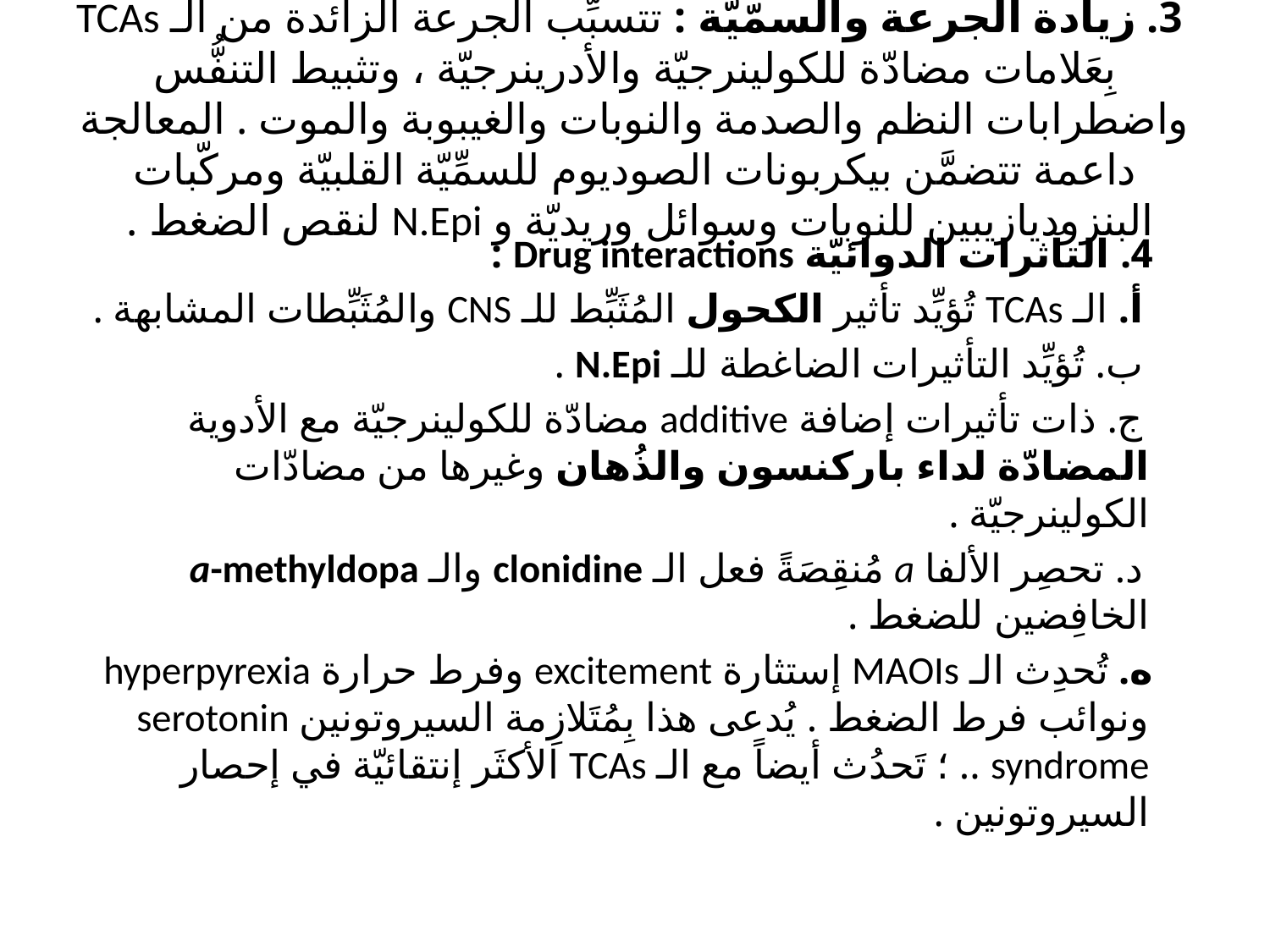

# 3. زيادة الجرعة والسمّيّة : تتسبِّب الجرعة الزائدة من الـ TCAs بِعَلامات مضادّة للكولينرجيّة والأدرينرجيّة ، وتثبيط التنفُّس واضطرابات النظم والصدمة والنوبات والغيبوبة والموت . المعالجة داعمة تتضمَّن بيكربونات الصوديوم للسمِّيّة القلبيّة ومركّبات البنزوديازيبين للنوبات وسوائل وريديّة و N.Epi لنقص الضغط .
    4. التآثرات الدوائيّة Drug interactions :
     أ. الـ TCAs تُؤيِّد تأثير الكحول المُثَبِّط للـ CNS والمُثَبِّطات المشابهة .
     ب. تُؤيِّد التأثيرات الضاغطة للـ N.Epi .
     ج. ذات تأثيرات إضافة additive مضادّة للكولينرجيّة مع الأدوية المضادّة لداء باركنسون والذُهان وغيرها من مضادّات الكولينرجيّة .
     د. تحصِر الألفا a مُنقِصَةً فعل الـ clonidine والـ a-methyldopa الخافِضين للضغط .
    ه. تُحدِث الـ MAOIs إستثارة excitement وفرط حرارة hyperpyrexia ونوائب فرط الضغط . يُدعى هذا بِمُتَلازِمة السيروتونين serotonin syndrome .. ؛ تَحدُث أيضاً مع الـ TCAs الأكثَر إنتقائيّة في إحصار السيروتونين .